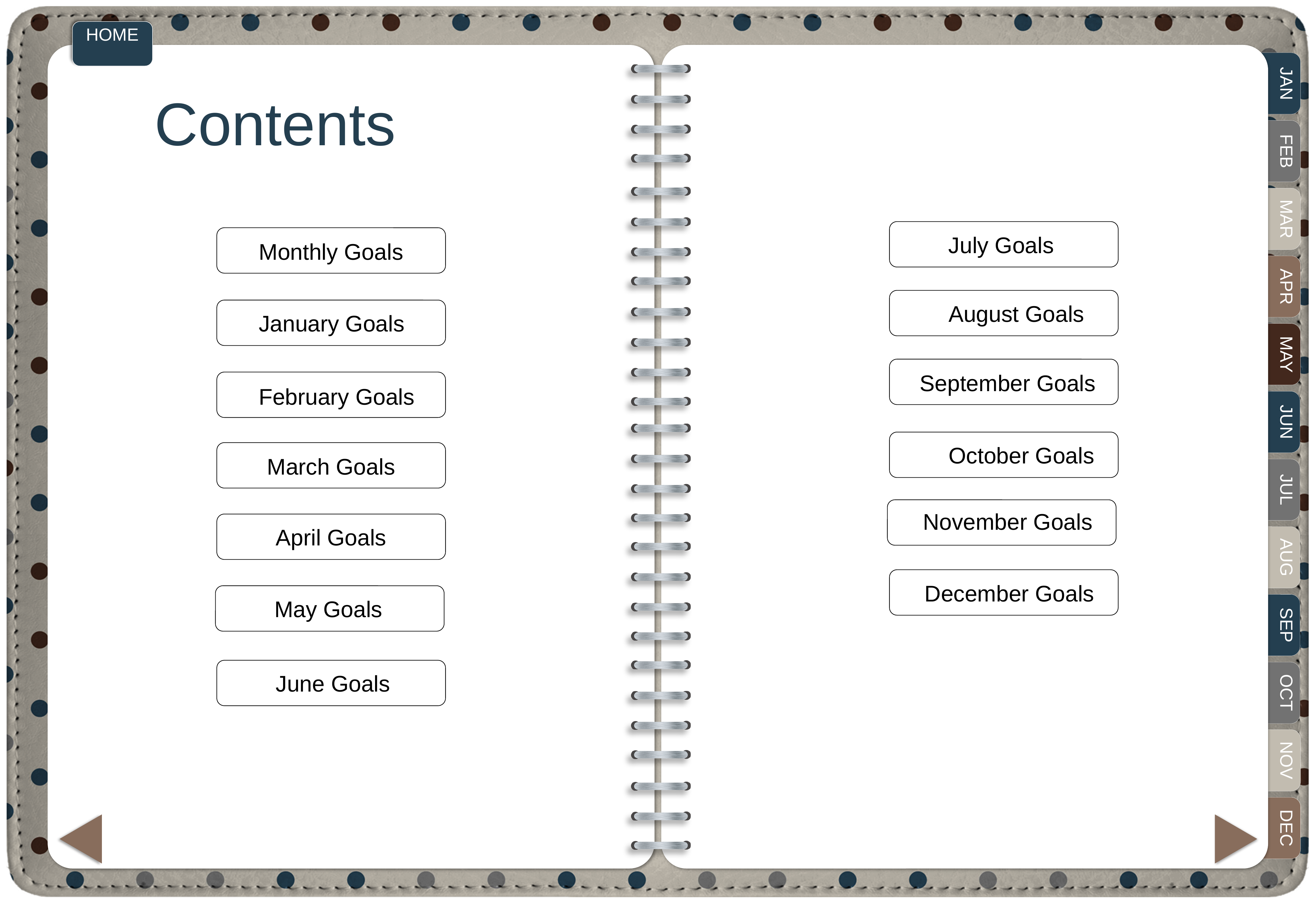

Contents

July Goals
Monthly Goals

August Goals
Jan
January Goals

September Goals

February Goals

October Goals

March Goals

November Goals

April Goals

December Goals

May Goals

June Goals